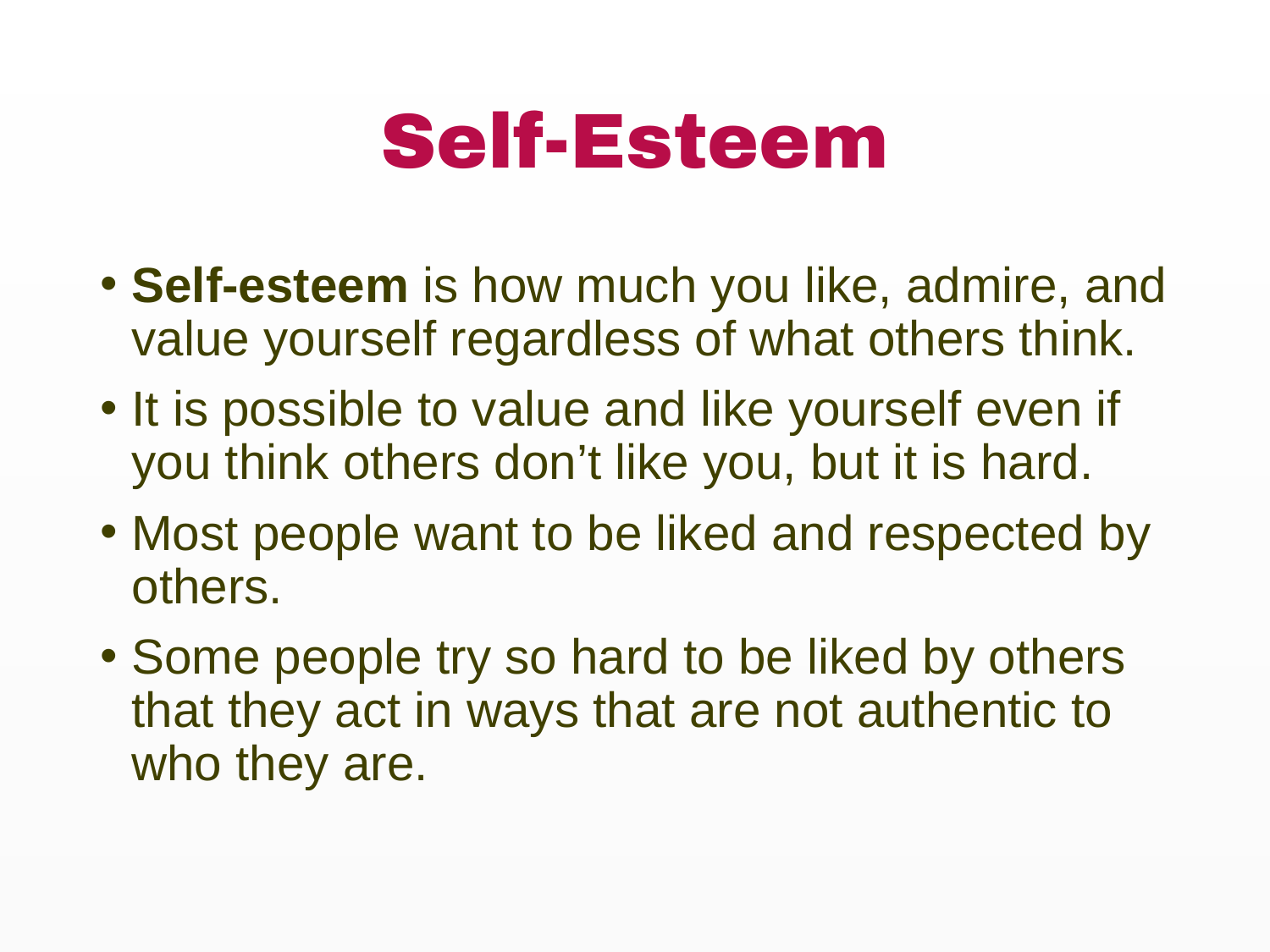

# Self-Esteem
Self-esteem is how much you like, admire, and value yourself regardless of what others think.
It is possible to value and like yourself even if you think others don’t like you, but it is hard.
Most people want to be liked and respected by others.
Some people try so hard to be liked by others that they act in ways that are not authentic to who they are.